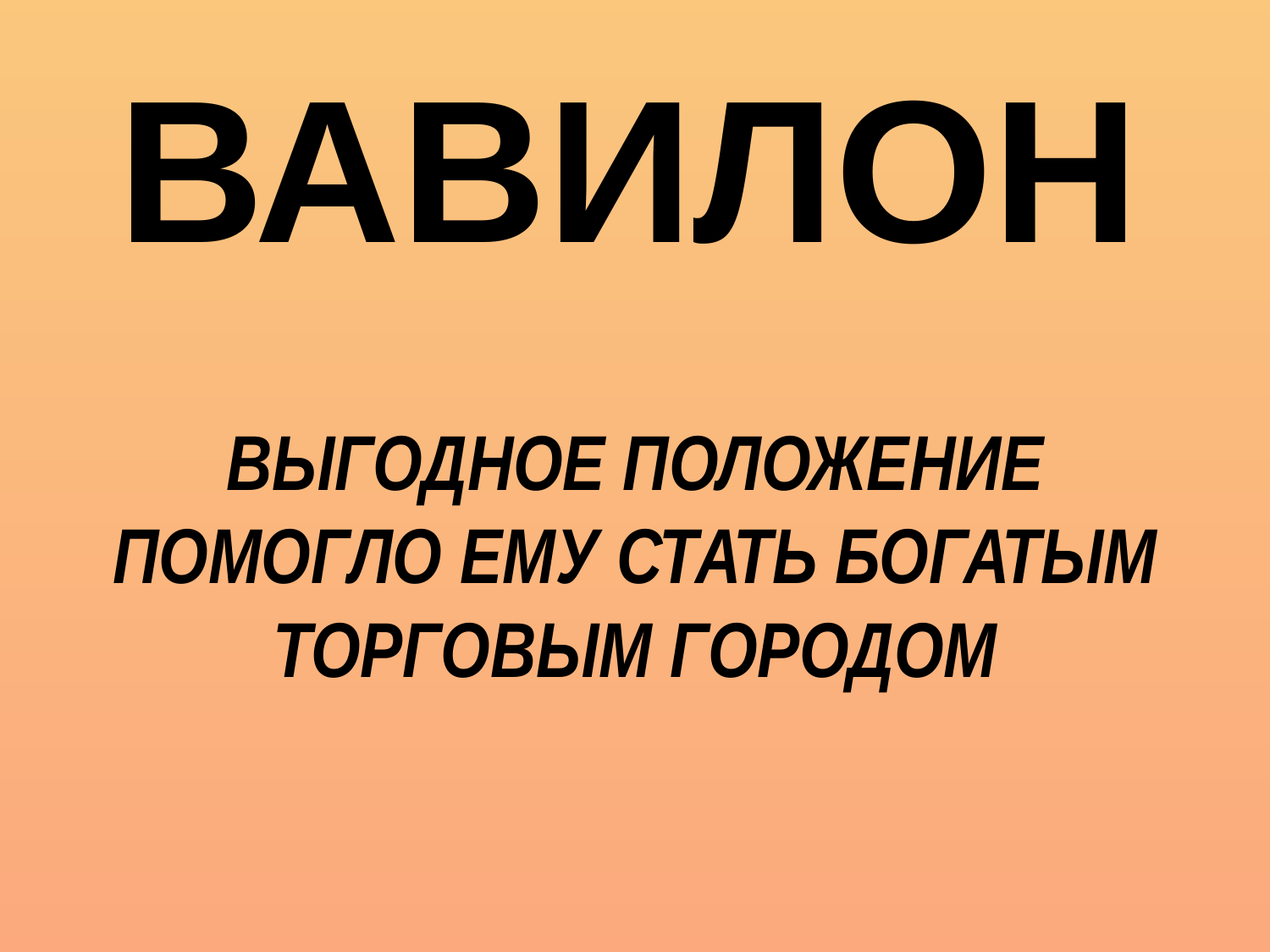

# ВАВИЛОН
ВЫГОДНОЕ ПОЛОЖЕНИЕ ПОМОГЛО ЕМУ СТАТЬ БОГАТЫМ ТОРГОВЫМ ГОРОДОМ